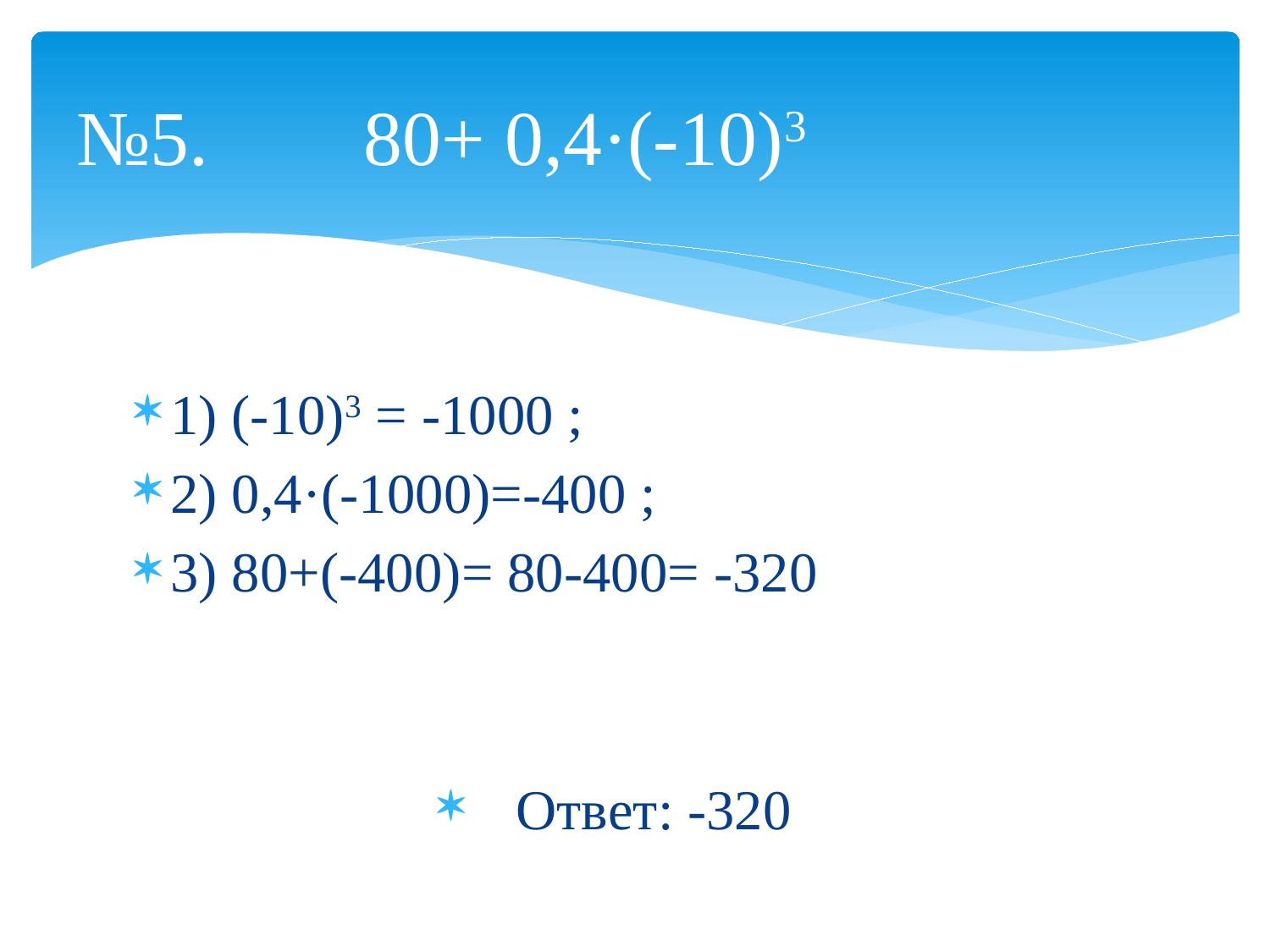

# №5.        80+ 0,4·(-10)3
1) (-10)3 =­­ ­-1000 ;
2) 0,4·(-1000)=-400 ;
3) 80+(-400)= 80-400= -320

Ответ: -320